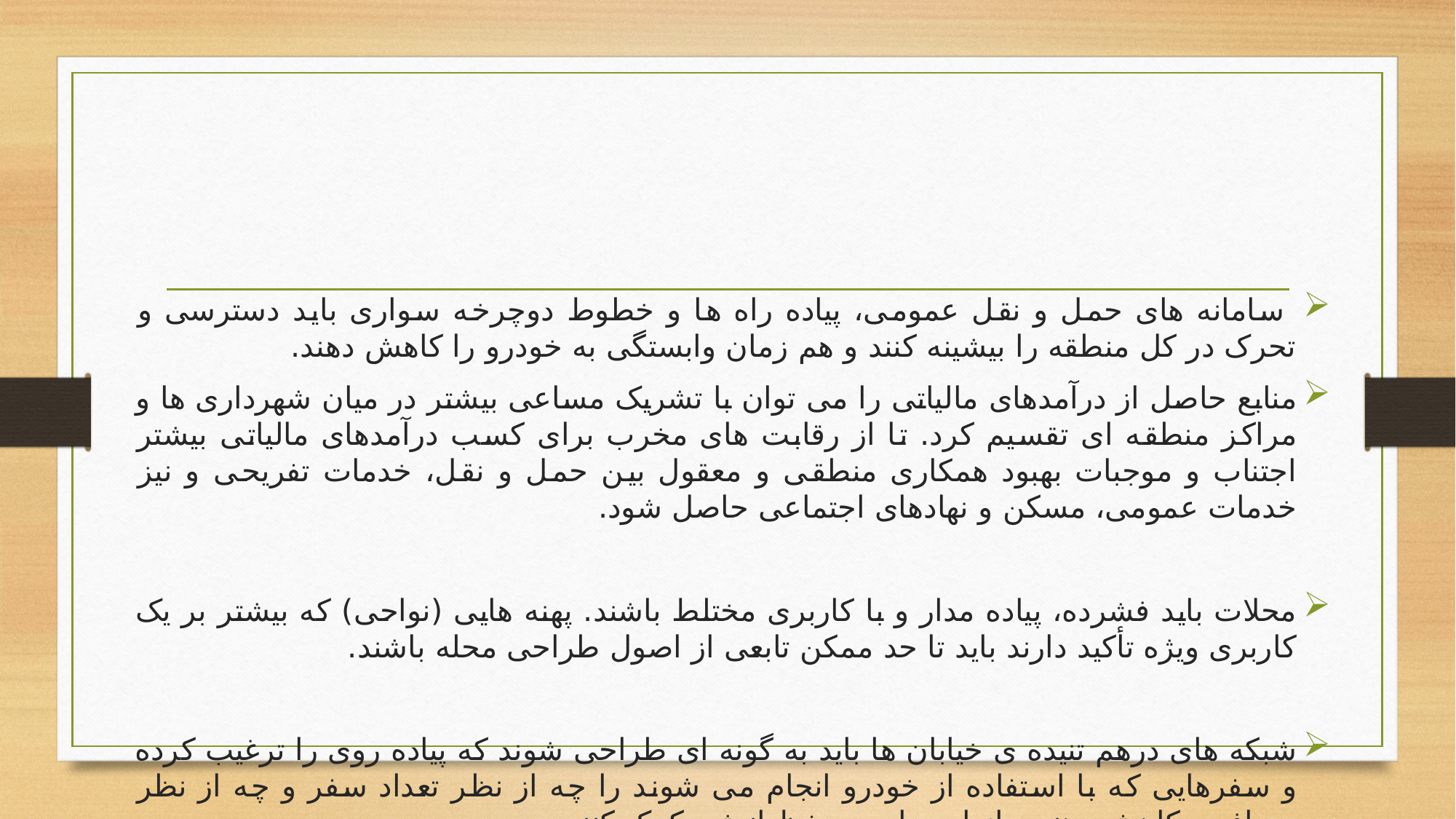

#
 سامانه های حمل و نقل عمومی، پیاده راه ها و خطوط دوچرخه سواری باید دسترسی و تحرک در کل منطقه را بیشینه کنند و هم زمان وابستگی به خودرو را کاهش دهند.
منابع حاصل از درآمدهای مالیاتی را می توان با تشریک مساعی بیشتر در میان شهرداری ها و مراکز منطقه ای تقسیم کرد. تا از رقابت های مخرب برای کسب درآمدهای مالیاتی بیشتر اجتناب و موجبات بهبود همکاری منطقی و معقول بین حمل و نقل، خدمات تفریحی و نیز خدمات عمومی، مسکن و نهادهای اجتماعی حاصل شود.

محلات باید فشرده، پیاده مدار و با کاربری مختلط باشند. پهنه هایی (نواحی) که بیشتر بر یک کاربری ویژه تأکید دارند باید تا حد ممکن تابعی از اصول طراحی محله باشند.

شبکه های درهم تنیده ی خیابان ها باید به گونه ای طراحی شوند که پیاده روی را ترغیب کرده و سفرهایی که با استفاده از خودرو انجام می شوند را چه از نظر تعداد سفر و چه از نظر مسافت، کاهش دهند و از این راه به حفظ انرژی کمک کنند.